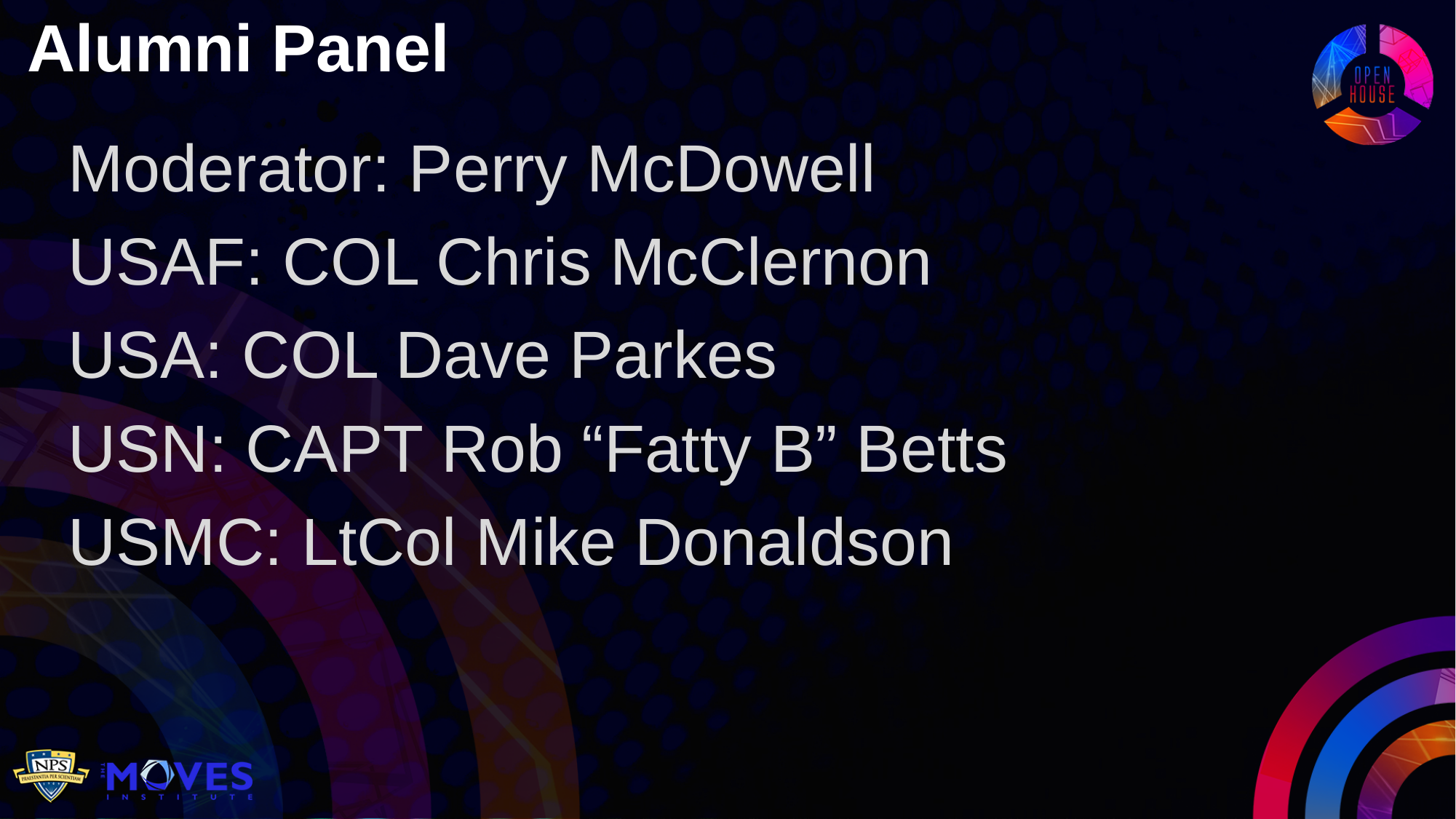

Alumni Panel
Moderator: Perry McDowell
USAF: COL Chris McClernon
USA: COL Dave Parkes
USN: CAPT Rob “Fatty B” Betts
USMC: LtCol Mike Donaldson